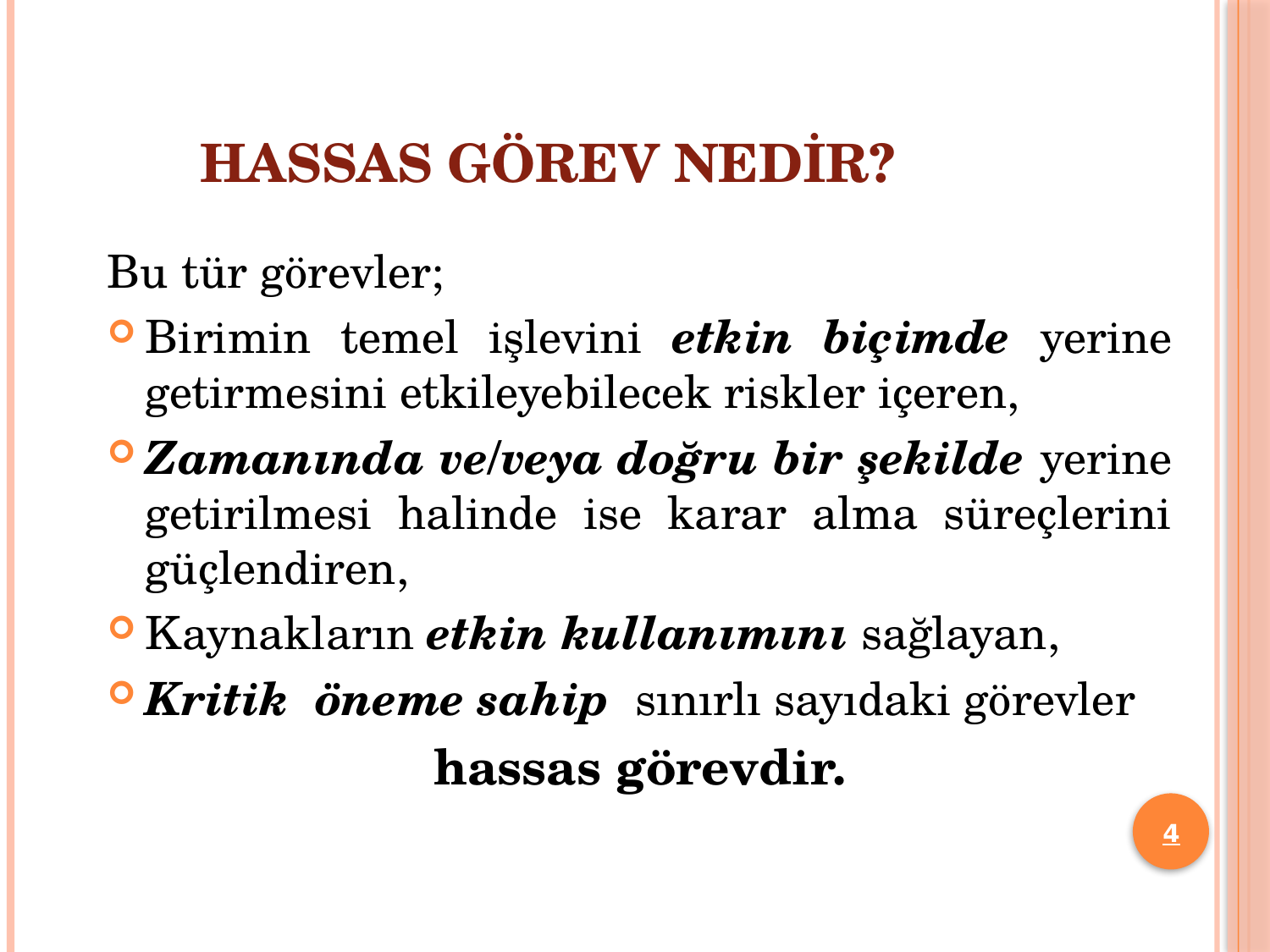

# Hassas Görev Nedir?
Bu tür görevler;
Birimin temel işlevini etkin biçimde yerine getirmesini etkileyebilecek riskler içeren,
Zamanında ve/veya doğru bir şekilde yerine getirilmesi halinde ise karar alma süreçlerini güçlendiren,
Kaynakların etkin kullanımını sağlayan,
Kritik  öneme sahip  sınırlı sayıdaki görevler
hassas görevdir.

4